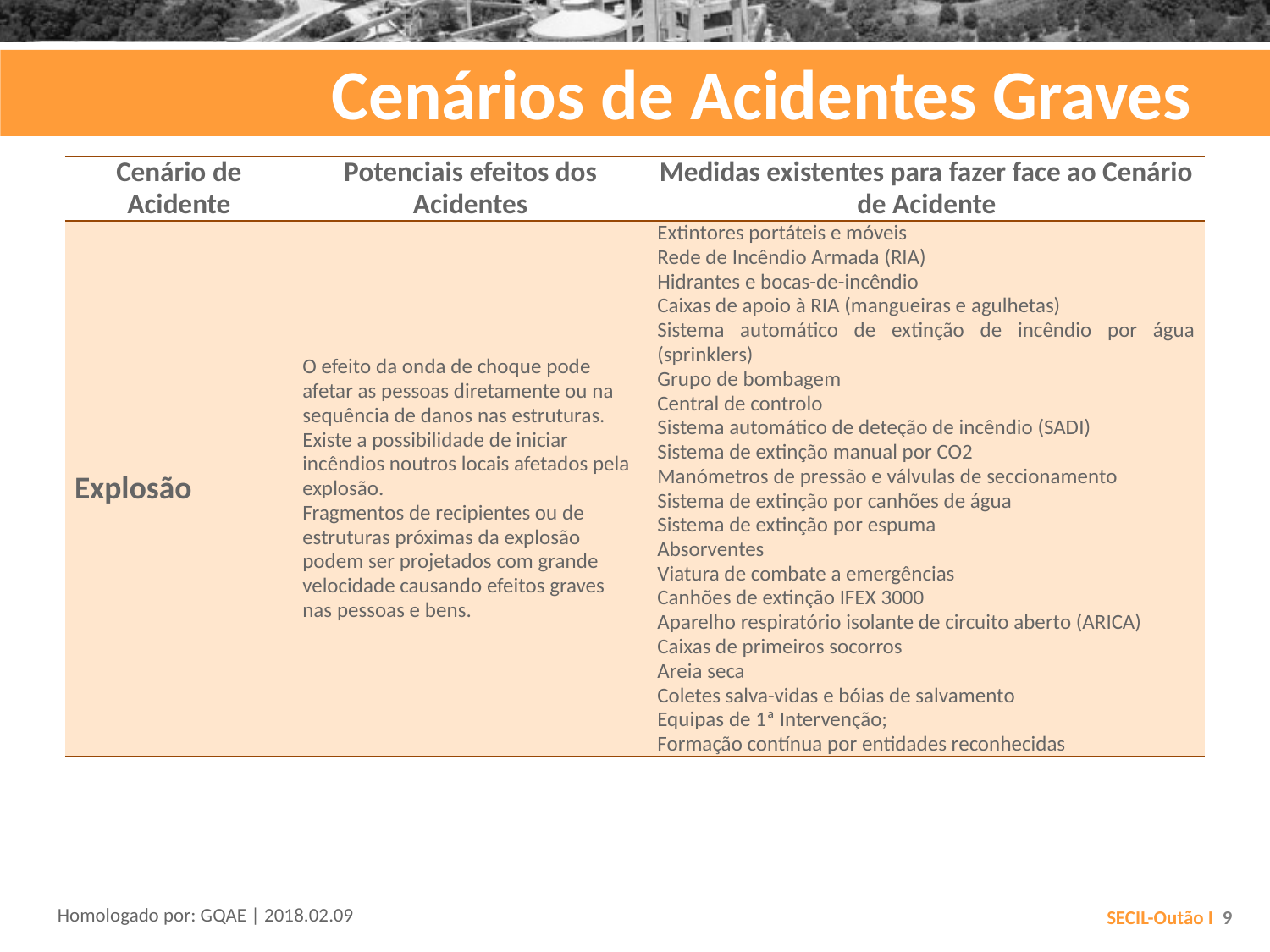

# Cenários de Acidentes Graves
| Cenário de Acidente | Potenciais efeitos dos Acidentes | Medidas existentes para fazer face ao Cenário de Acidente |
| --- | --- | --- |
| Explosão | O efeito da onda de choque pode afetar as pessoas diretamente ou na sequência de danos nas estruturas. Existe a possibilidade de iniciar incêndios noutros locais afetados pela explosão. Fragmentos de recipientes ou de estruturas próximas da explosão podem ser projetados com grande velocidade causando efeitos graves nas pessoas e bens. | Extintores portáteis e móveis Rede de Incêndio Armada (RIA) Hidrantes e bocas-de-incêndio Caixas de apoio à RIA (mangueiras e agulhetas) Sistema automático de extinção de incêndio por água (sprinklers) Grupo de bombagem Central de controlo Sistema automático de deteção de incêndio (SADI) Sistema de extinção manual por CO2 Manómetros de pressão e válvulas de seccionamento Sistema de extinção por canhões de água Sistema de extinção por espuma Absorventes Viatura de combate a emergências Canhões de extinção IFEX 3000 Aparelho respiratório isolante de circuito aberto (ARICA) Caixas de primeiros socorros Areia seca Coletes salva-vidas e bóias de salvamento Equipas de 1ª Intervenção; Formação contínua por entidades reconhecidas |
Homologado por: GQAE | 2018.02.09
SECIL-Outão I  9